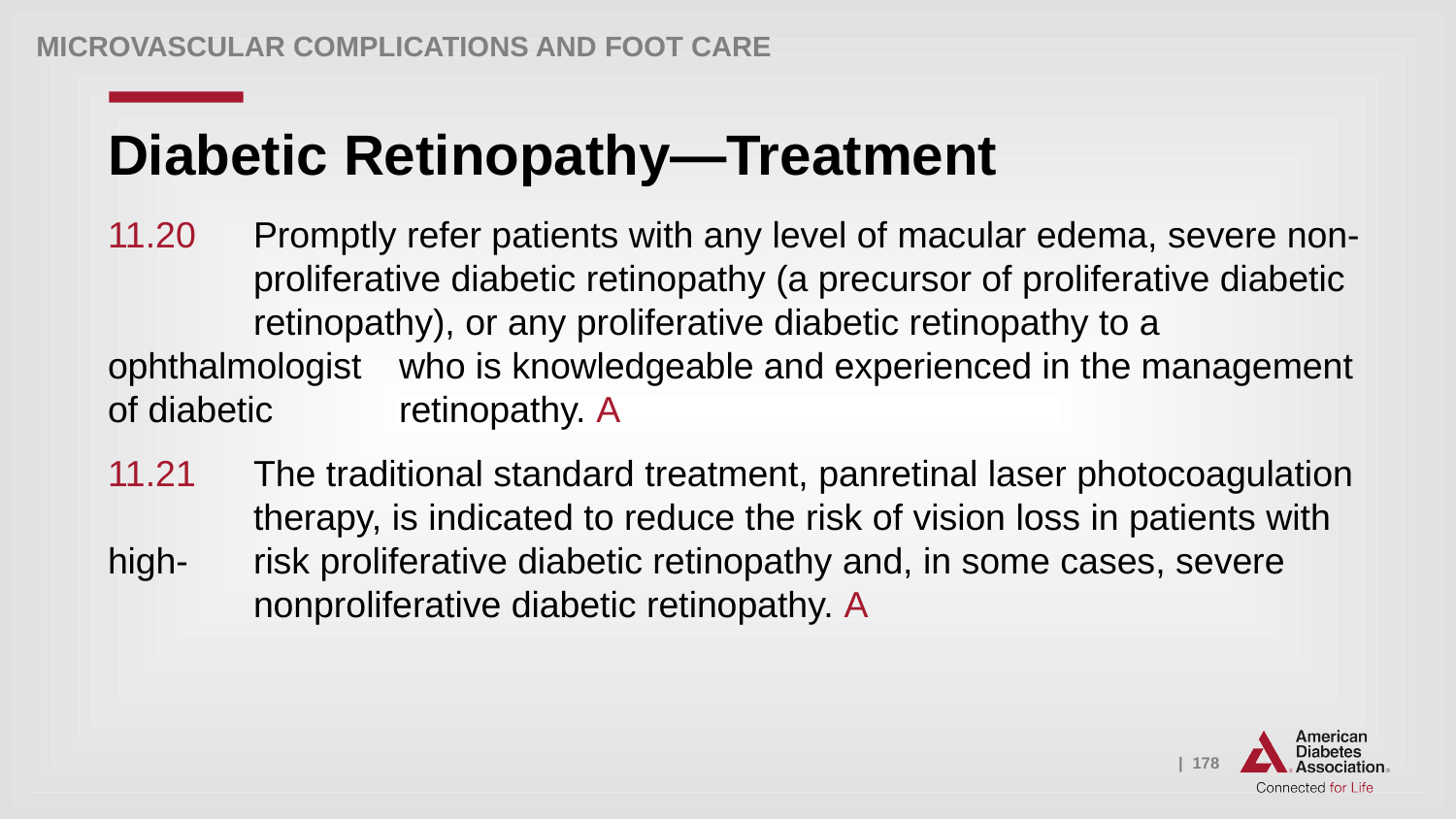

Microvascular Complications and Foot Care
# Diabetic Retinopathy—Treatment
11.20 	Promptly refer patients with any level of macular edema, severe non-	proliferative diabetic retinopathy (a precursor of proliferative diabetic 	retinopathy), or any proliferative diabetic retinopathy to a ophthalmologist 	who is knowledgeable and experienced in the management of diabetic 	retinopathy. A
11.21 	The traditional standard treatment, panretinal laser photocoagulation 	therapy, is indicated to reduce the risk of vision loss in patients with high-	risk proliferative diabetic retinopathy and, in some cases, severe 	nonproliferative diabetic retinopathy. A